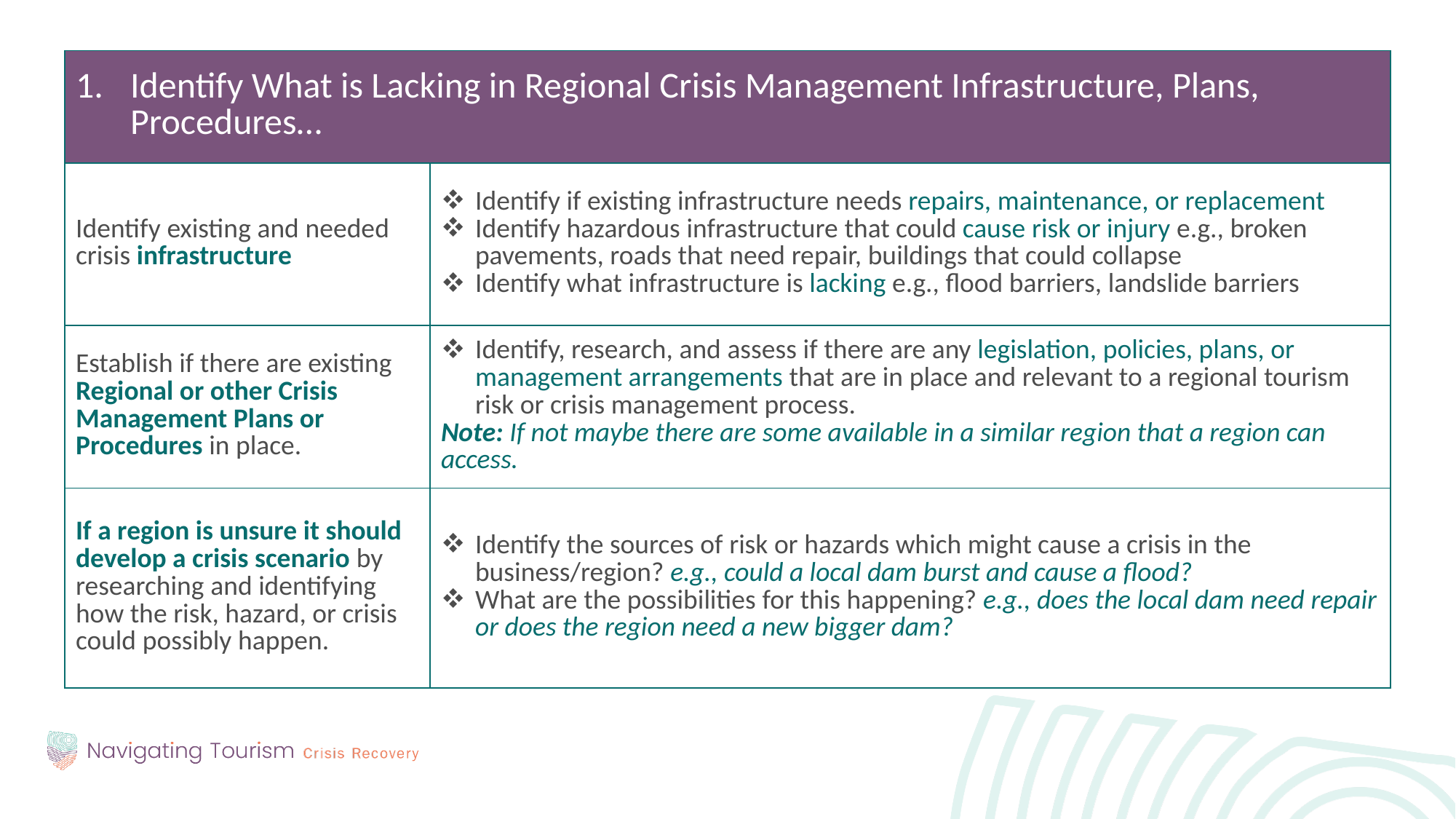

| Identify What is Lacking in Regional Crisis Management Infrastructure, Plans, Procedures… |  |
| --- | --- |
| Identify existing and needed crisis infrastructure | Identify if existing infrastructure needs repairs, maintenance, or replacement Identify hazardous infrastructure that could cause risk or injury e.g., broken pavements, roads that need repair, buildings that could collapse Identify what infrastructure is lacking e.g., flood barriers, landslide barriers |
| Establish if there are existing Regional or other Crisis Management Plans or Procedures in place. | Identify, research, and assess if there are any legislation, policies, plans, or management arrangements that are in place and relevant to a regional tourism risk or crisis management process. Note: If not maybe there are some available in a similar region that a region can access. |
| If a region is unsure it should develop a crisis scenario by researching and identifying how the risk, hazard, or crisis could possibly happen. | Identify the sources of risk or hazards which might cause a crisis in the business/region? e.g., could a local dam burst and cause a flood? What are the possibilities for this happening? e.g., does the local dam need repair or does the region need a new bigger dam? |